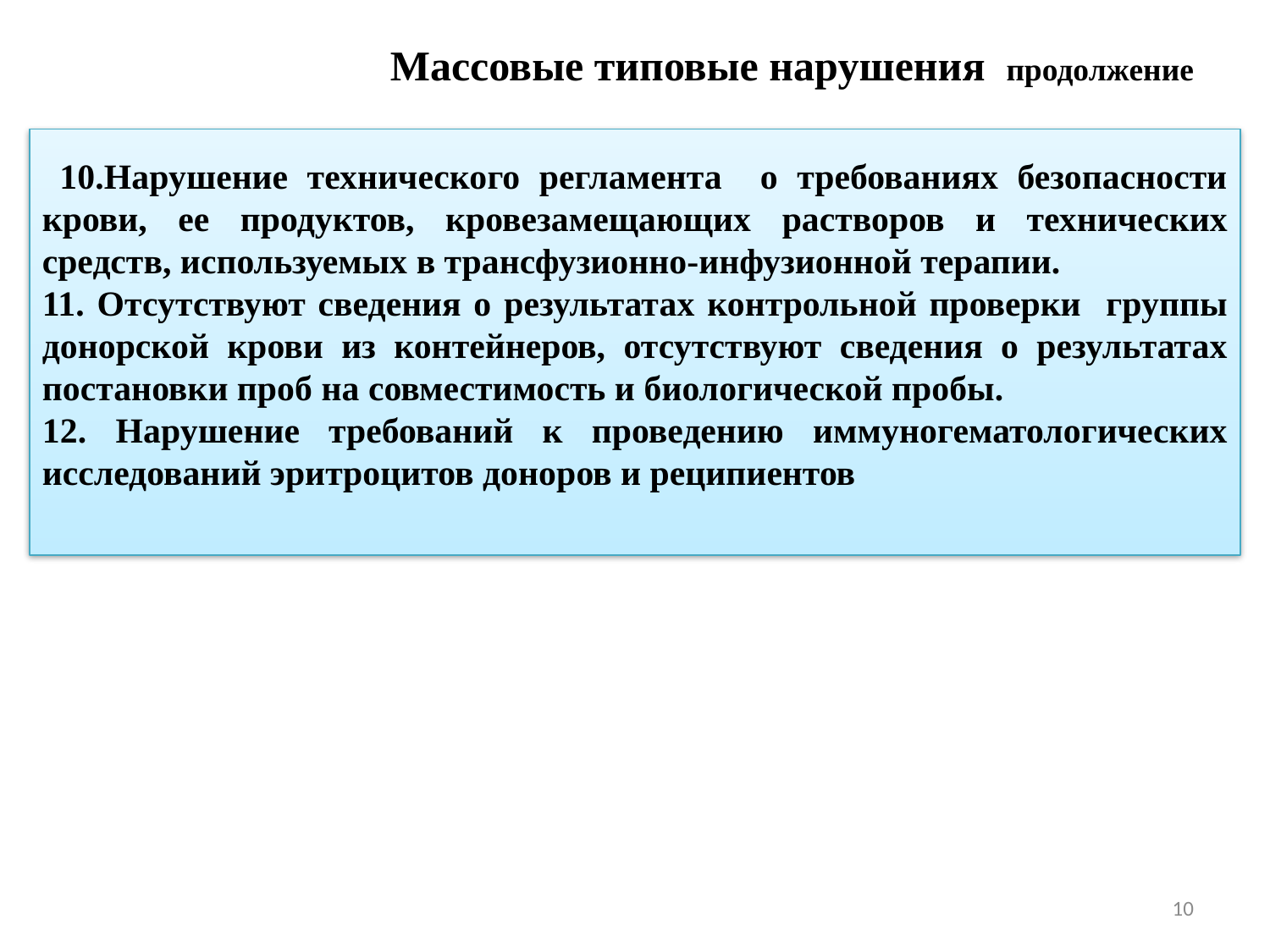

# Массовые типовые нарушения  продолжение
 10.Нарушение технического регламента  о требованиях безопасности крови, ее продуктов, кровезамещающих растворов и технических средств, используемых в трансфузионно-инфузионной терапии.
11. Отсутствуют сведения о результатах контрольной проверки  группы донорской крови из контейнеров, отсутствуют сведения о результатах постановки проб на совместимость и биологической пробы.
12. Нарушение требований к проведению иммуногематологических исследований эритроцитов доноров и реципиентов

10